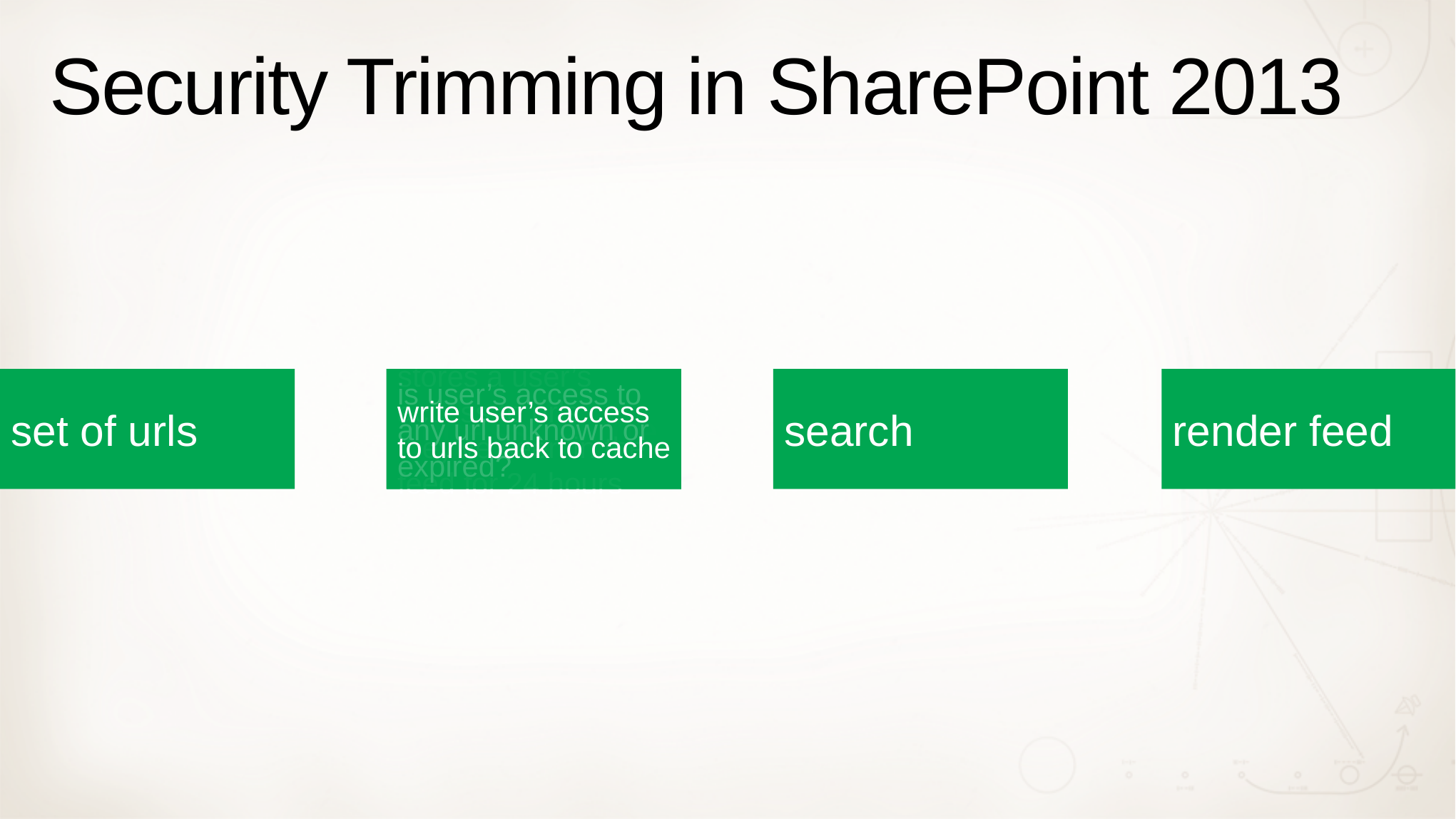

# Security Trimming in SharePoint 2013
set of urls
set of urls
access cache
access cache
stores a user’s access to urls they’ve seen in the feed for 24 hours
is user’s access to any url unknown or expired?
write user’s access to urls back to cache
search
search
render feed
render feed